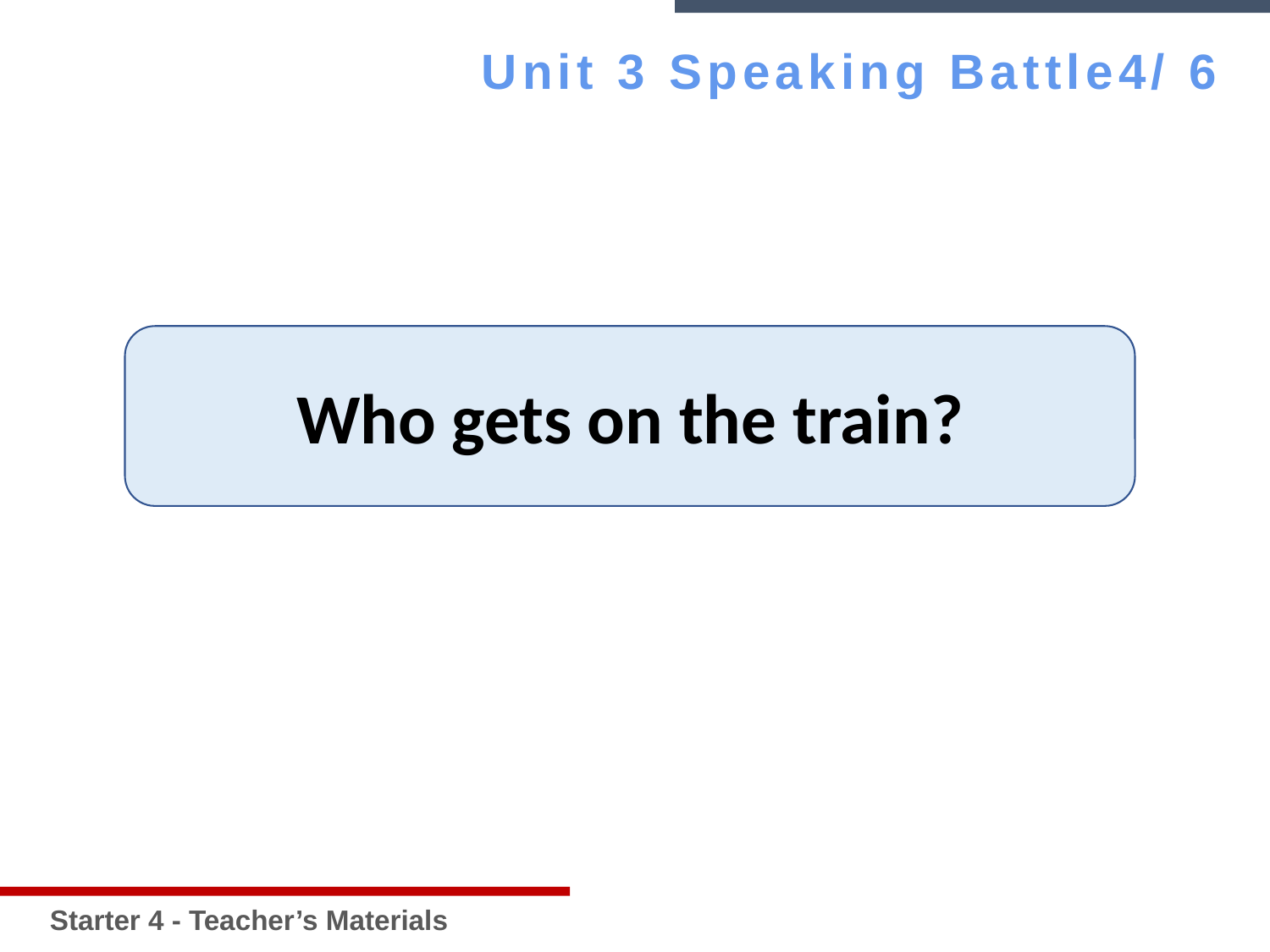

Starter 4 - Teacher’s Materials
Unit 3 Speaking Battle4/ 6
Who gets on the train?